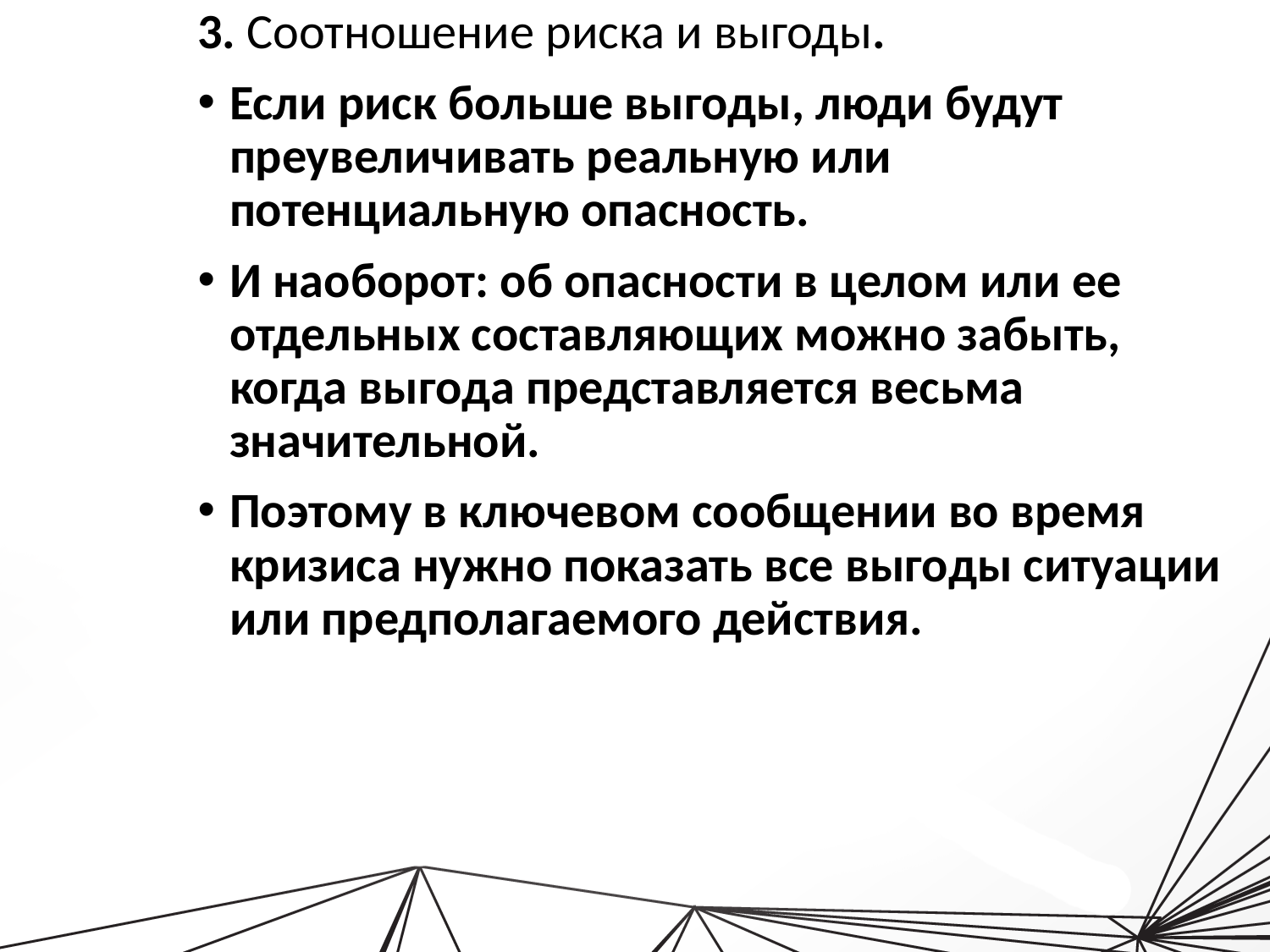

3. Соотношение риска и выгоды.
Если риск больше выгоды, люди будут преувеличивать реальную или потенциальную опасность.
И наоборот: об опасности в целом или ее отдельных составляющих можно забыть, когда выгода представляется весьма значительной.
Поэтому в ключевом сообщении во время кризиса нужно показать все выгоды ситуации или предполагаемого действия.